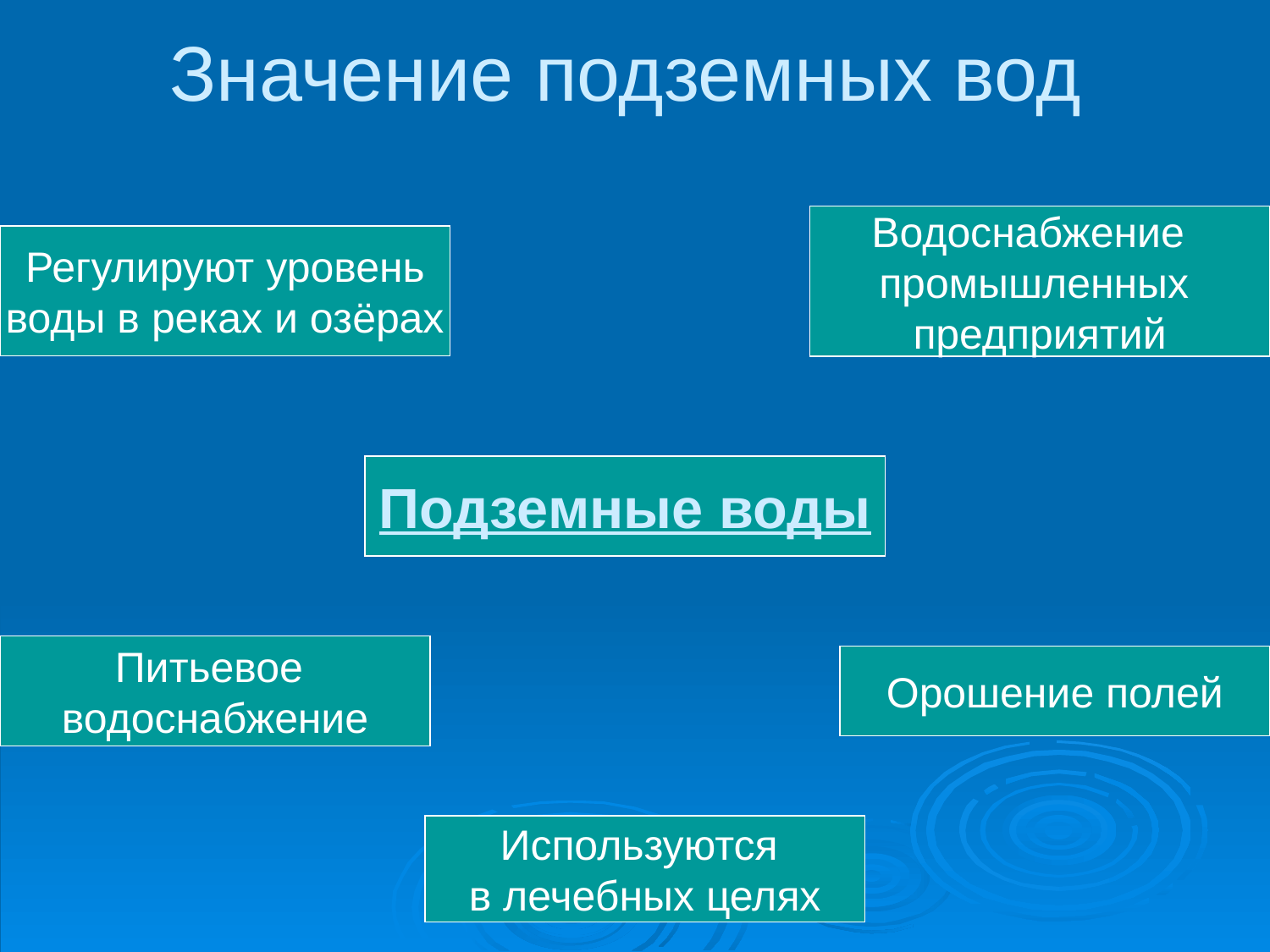

# Значение подземных вод
Водоснабжение
промышленных
предприятий
Регулируют уровень
воды в реках и озёрах
Подземные воды
Питьевое
водоснабжение
Орошение полей
Используются
в лечебных целях